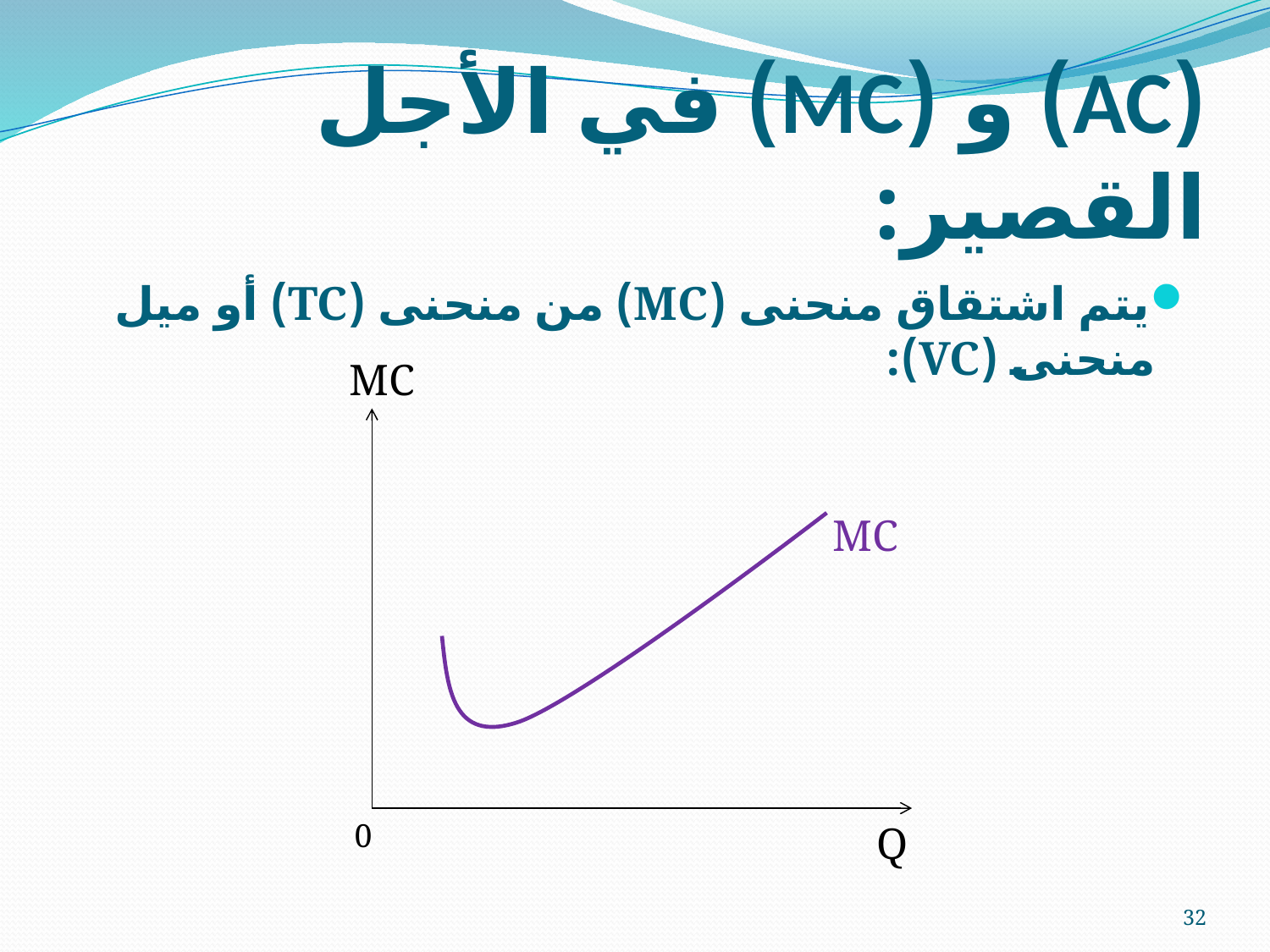

# (AC) و (MC) في الأجل القصير:
يتم اشتقاق منحنى (MC) من منحنى (TC) أو ميل منحنى (VC):

MC
MC

0
Q
32